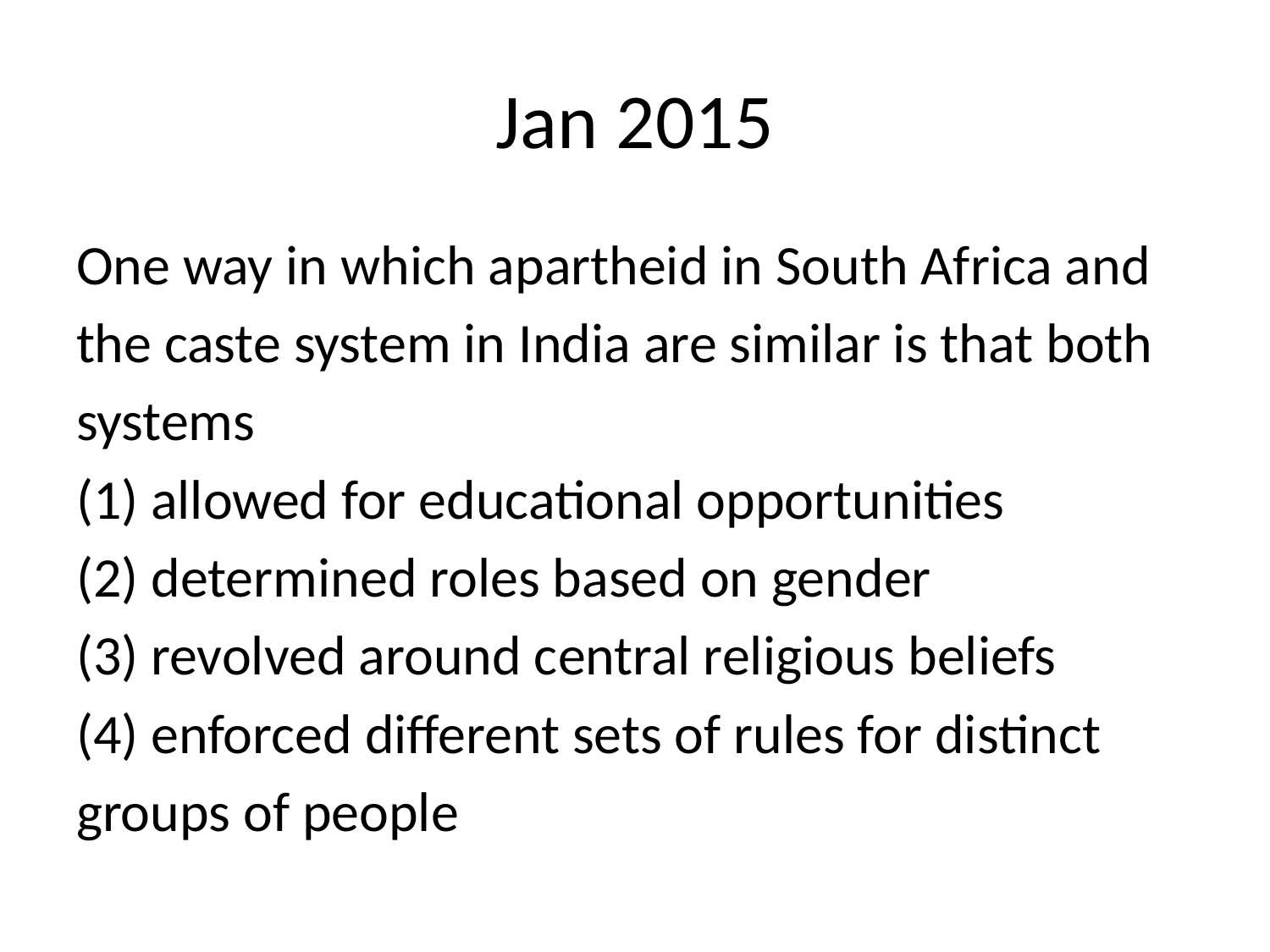

# Jan 2015
One way in which apartheid in South Africa and
the caste system in India are similar is that both
systems
(1) allowed for educational opportunities
(2) determined roles based on gender
(3) revolved around central religious beliefs
(4) enforced different sets of rules for distinct
groups of people